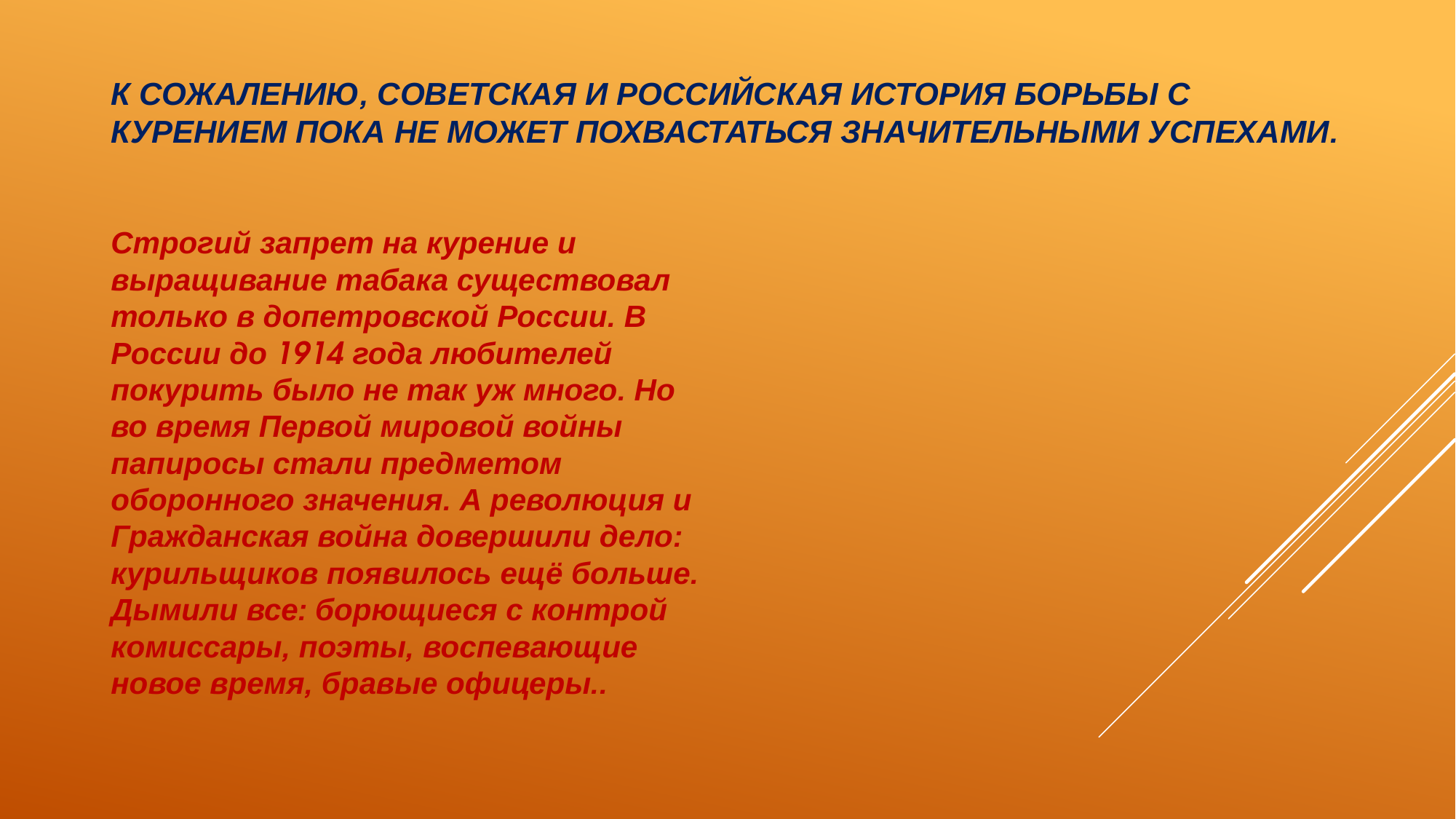

# К сожалению, советская и российская история борьбы с курением пока не может похвастаться значительными успехами.
Строгий запрет на курение и выращивание табака существовал только в допетровской России. В России до 1914 года любителей покурить было не так уж много. Но во время Первой мировой войны папиросы стали предметом оборонного значения. А революция и Гражданская война довершили дело: курильщиков появилось ещё больше. Дымили все: борющиеся с контрой комиссары, поэты, воспевающие новое время, бравые офицеры..